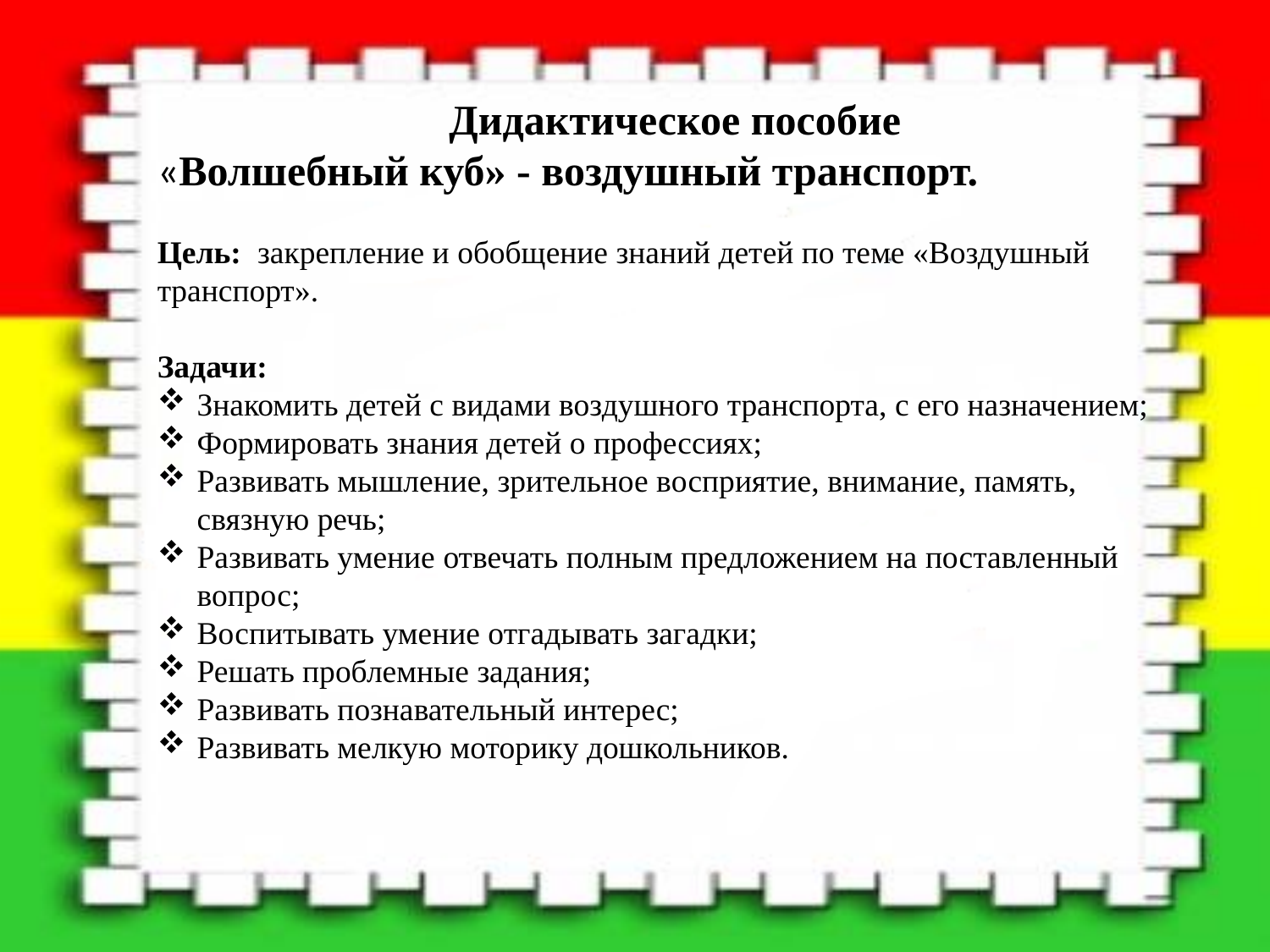

Дидактическое пособие
«Волшебный куб» - воздушный транспорт.

Цель:  закрепление и обобщение знаний детей по теме «Воздушный транспорт».

Задачи:
Знакомить детей с видами воздушного транспорта, с его назначением;
Формировать знания детей о профессиях;
Развивать мышление, зрительное восприятие, внимание, память, связную речь;
Развивать умение отвечать полным предложением на поставленный вопрос;
Воспитывать умение отгадывать загадки;
Решать проблемные задания;
Развивать познавательный интерес;
Развивать мелкую моторику дошкольников.